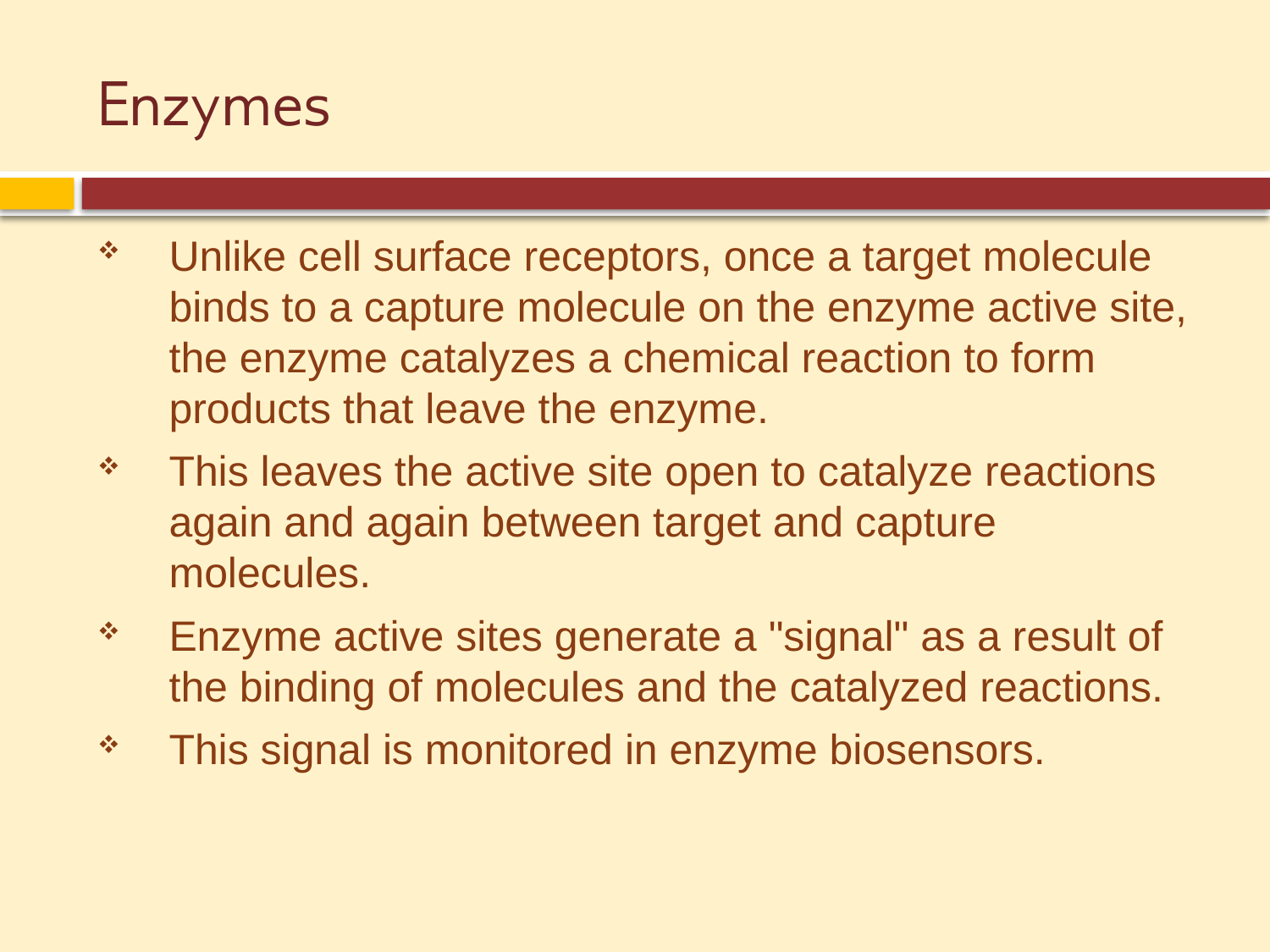

# Enzymes
Unlike cell surface receptors, once a target molecule binds to a capture molecule on the enzyme active site, the enzyme catalyzes a chemical reaction to form products that leave the enzyme.
This leaves the active site open to catalyze reactions again and again between target and capture molecules.
Enzyme active sites generate a "signal" as a result of the binding of molecules and the catalyzed reactions.
This signal is monitored in enzyme biosensors.